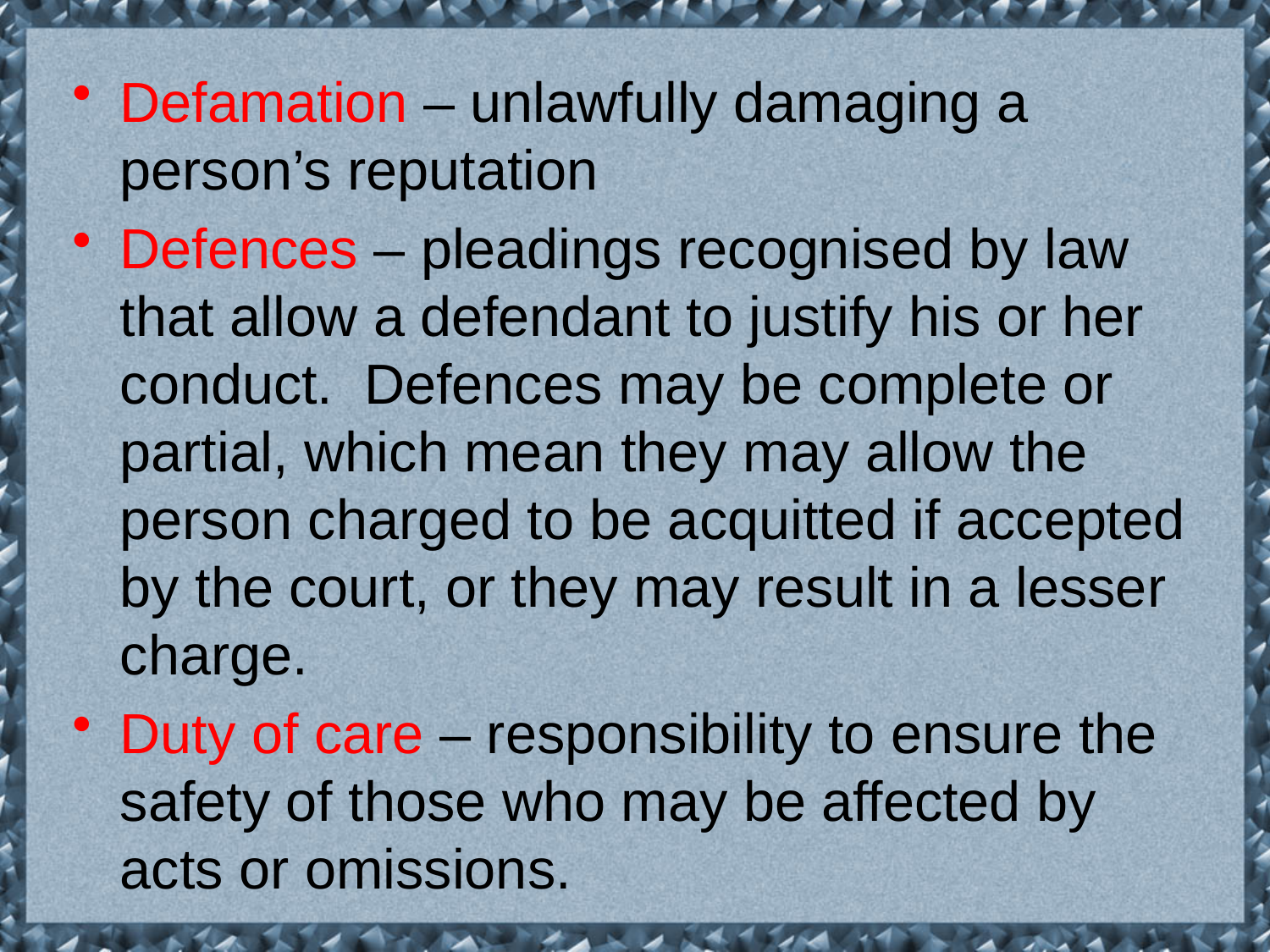

Defamation – unlawfully damaging a person’s reputation
Defences – pleadings recognised by law that allow a defendant to justify his or her conduct.  Defences may be complete or partial, which mean they may allow the person charged to be acquitted if accepted by the court, or they may result in a lesser charge.
Duty of care – responsibility to ensure the safety of those who may be affected by acts or omissions.